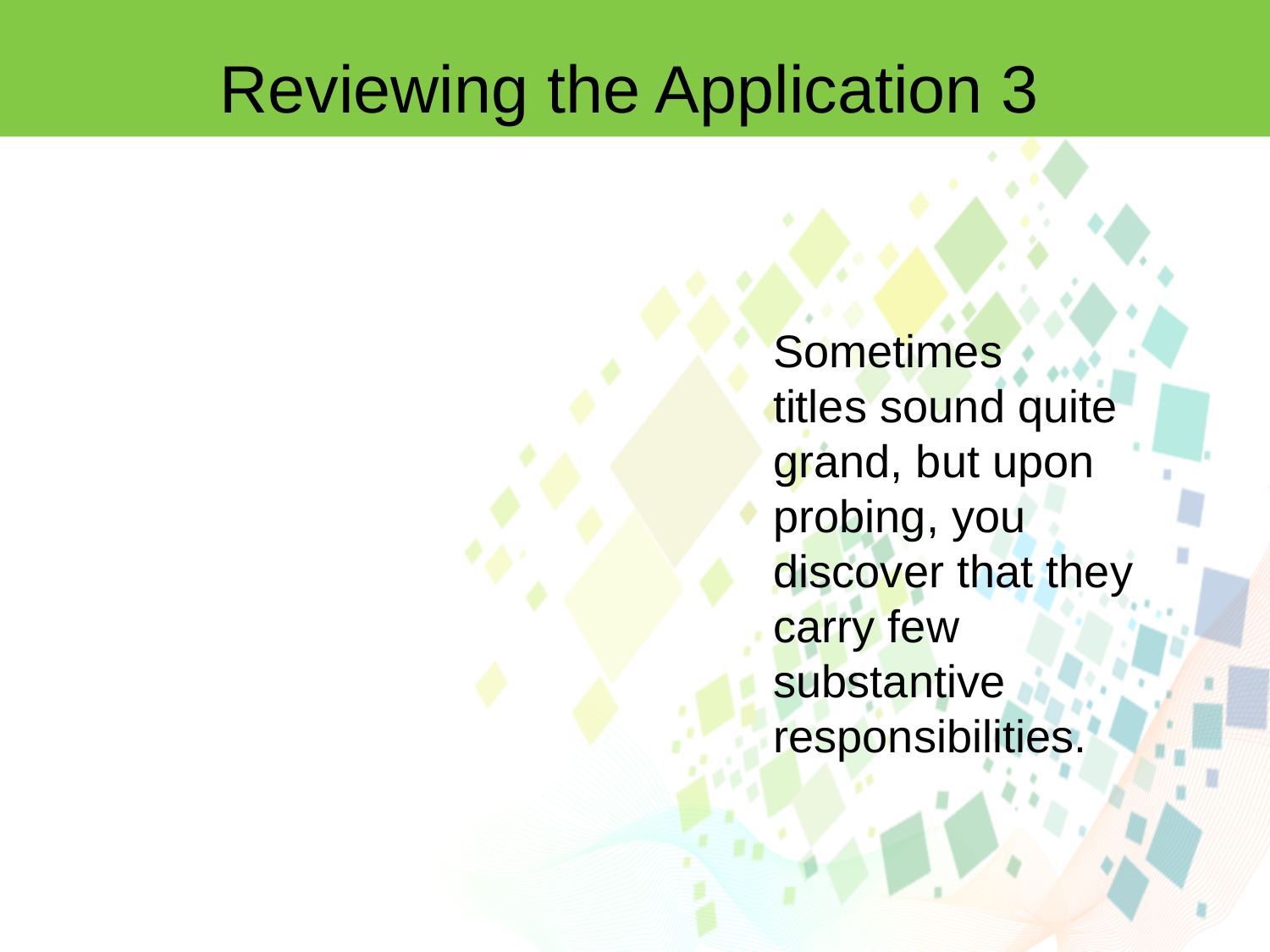

Reviewing the Application 3
Sometimes
titles sound quite grand, but upon probing, you discover that they carry few substantive responsibilities.